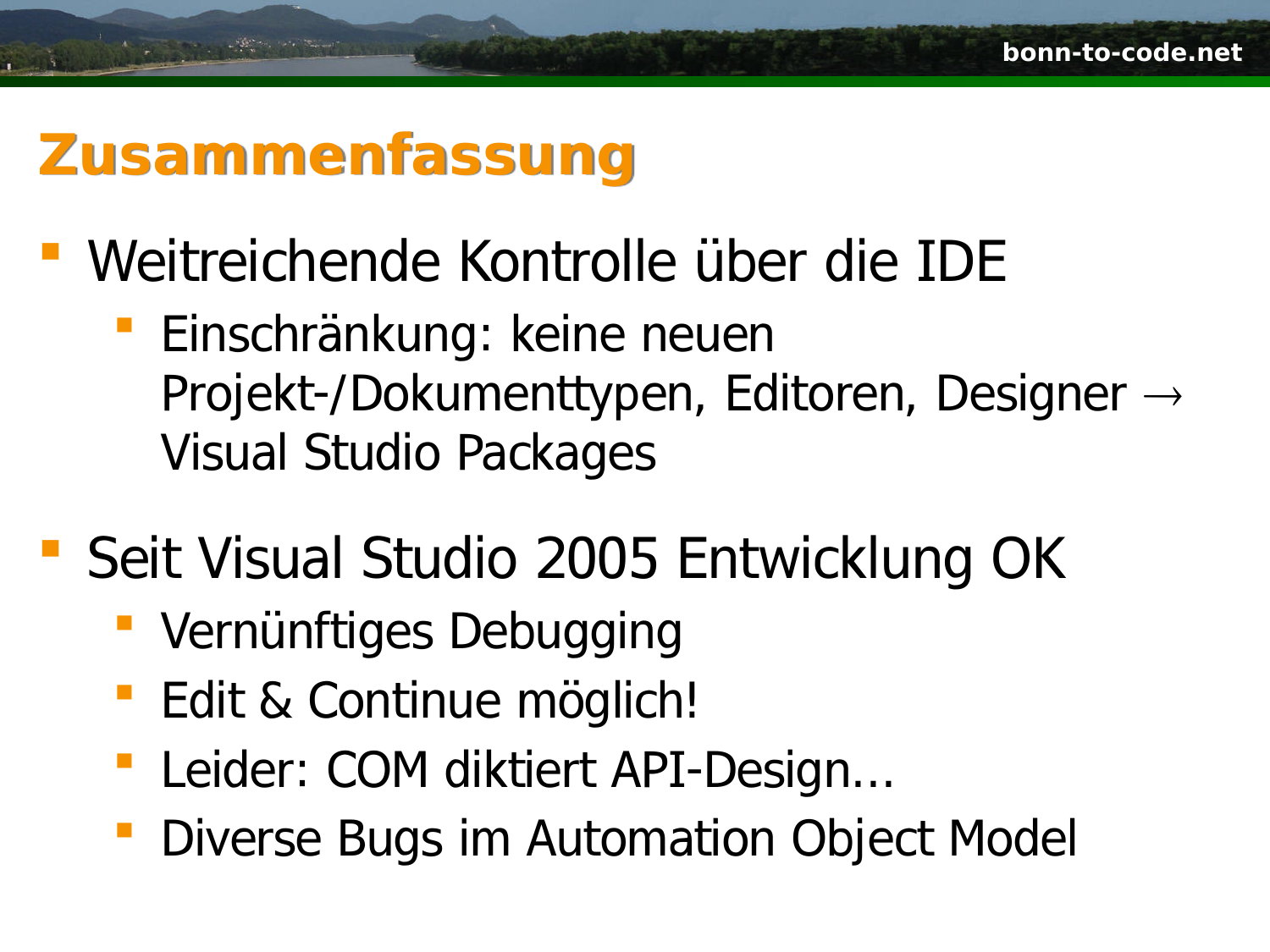

# Zusammenfassung
Weitreichende Kontrolle über die IDE
Einschränkung: keine neuen Projekt-/Dokumenttypen, Editoren, Designer → Visual Studio Packages
Seit Visual Studio 2005 Entwicklung OK
Vernünftiges Debugging
Edit & Continue möglich!
Leider: COM diktiert API-Design...
Diverse Bugs im Automation Object Model